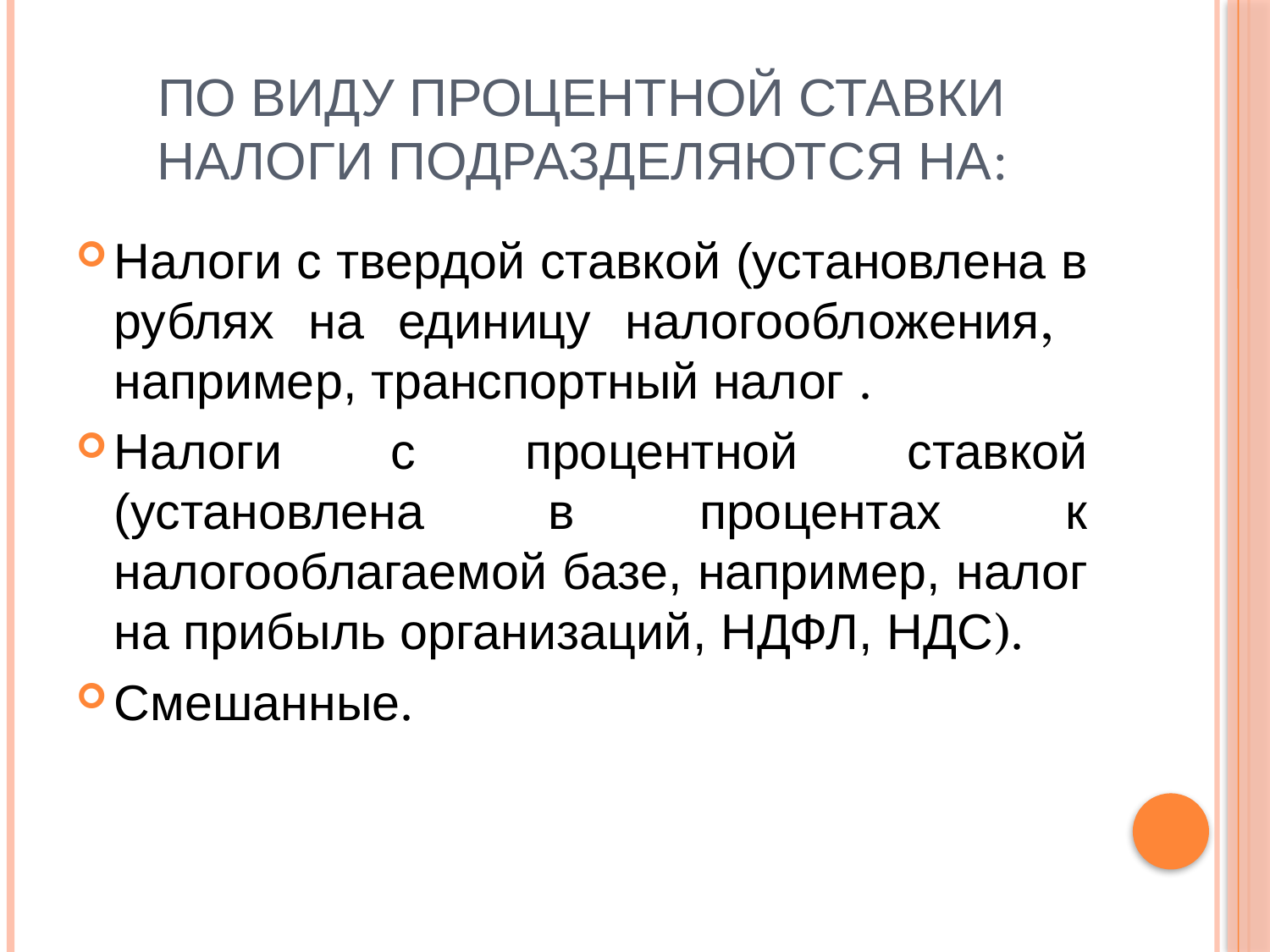

# По виду процентной ставки налоги подразделяются на:
Налоги с твердой ставкой (установлена в рублях на единицу налогообложения,  например, транспортный налог .
Налоги с процентной ставкой (установлена в процентах к налогооблагаемой базе, например, налог на прибыль организаций, НДФЛ, НДС).
Смешанные.